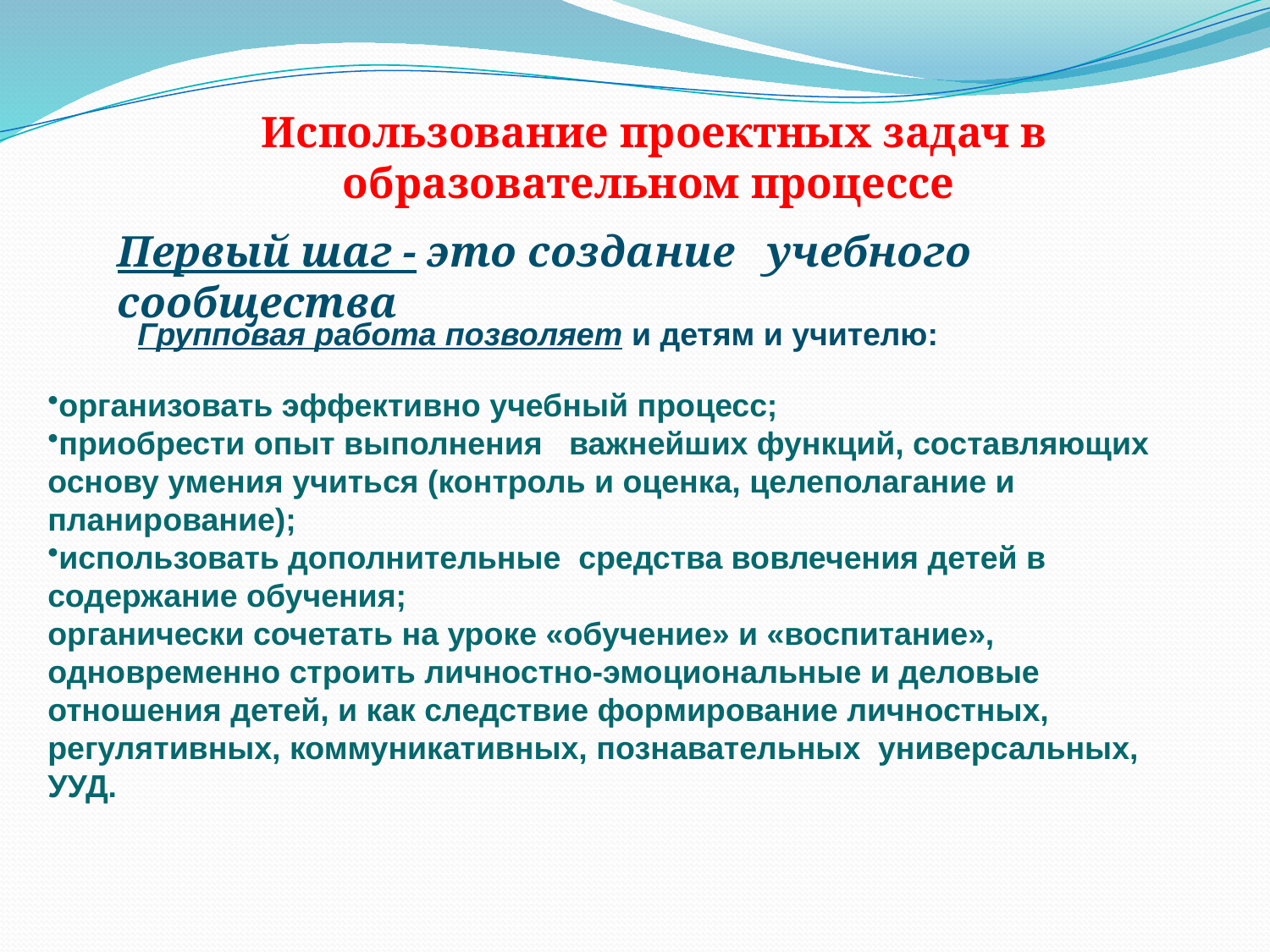

Использование проектных задач в образовательном процессе
Первый шаг - это создание   учебного сообщества
Групповая работа позволяет и детям и учителю:
организовать эффективно учебный процесс;
приобрести опыт выполнения   важнейших функций, составляющих основу умения учиться (контроль и оценка, целеполагание и планирование);
использовать дополнительные  средства вовлечения детей в содержание обучения;
органически сочетать на уроке «обучение» и «воспитание»,  одновременно строить личностно-эмоциональные и деловые отношения детей, и как следствие формирование личностных, регулятивных, коммуникативных, познавательных  универсальных, УУД.